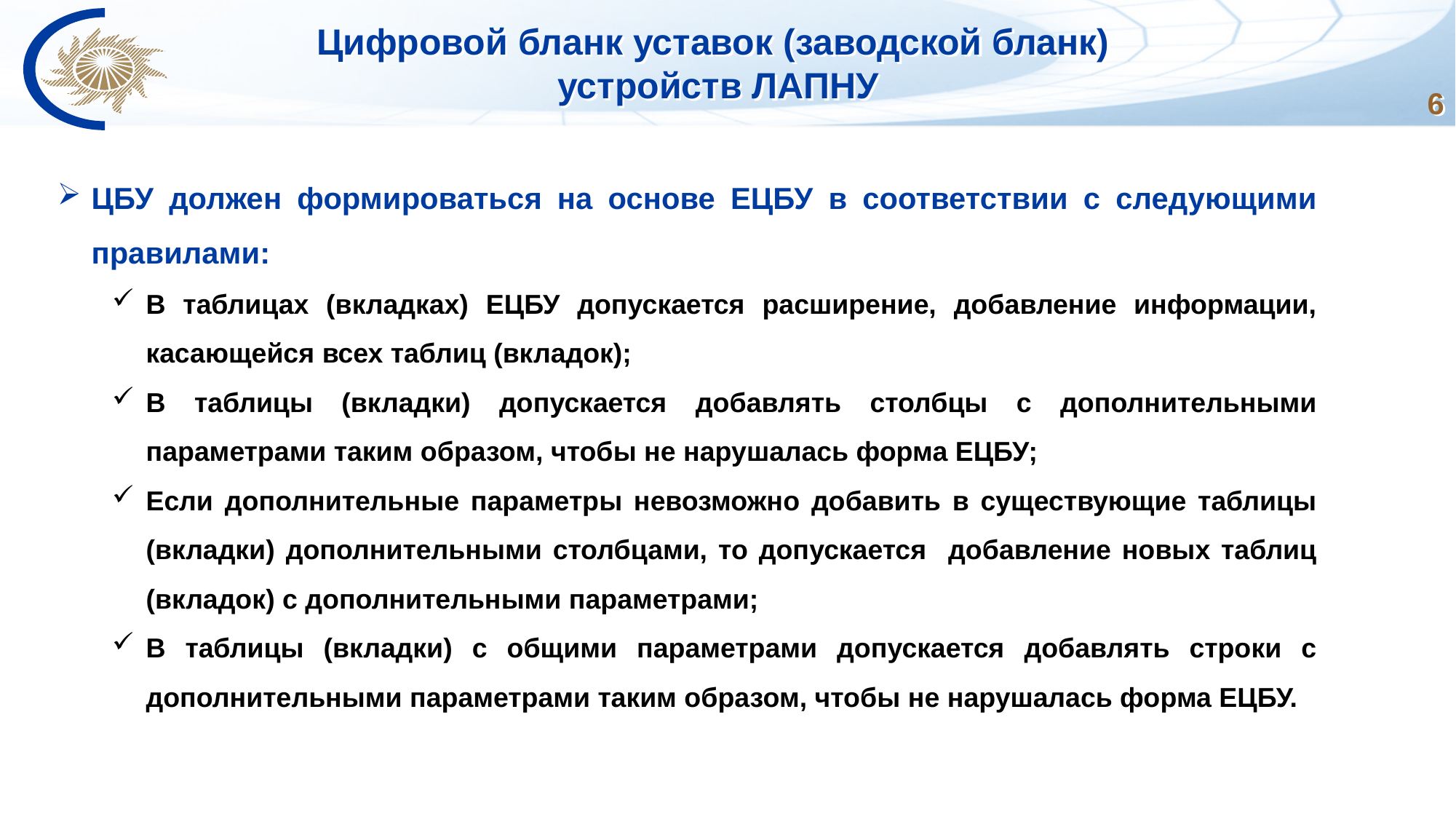

# Цифровой бланк уставок (заводской бланк) устройств ЛАПНУ
6
ЦБУ должен формироваться на основе ЕЦБУ в соответствии с следующими правилами:
В таблицах (вкладках) ЕЦБУ допускается расширение, добавление информации, касающейся всех таблиц (вкладок);
В таблицы (вкладки) допускается добавлять столбцы с дополнительными параметрами таким образом, чтобы не нарушалась форма ЕЦБУ;
Если дополнительные параметры невозможно добавить в существующие таблицы (вкладки) дополнительными столбцами, то допускается  добавление новых таблиц (вкладок) с дополнительными параметрами;
В таблицы (вкладки) с общими параметрами допускается добавлять строки с дополнительными параметрами таким образом, чтобы не нарушалась форма ЕЦБУ.